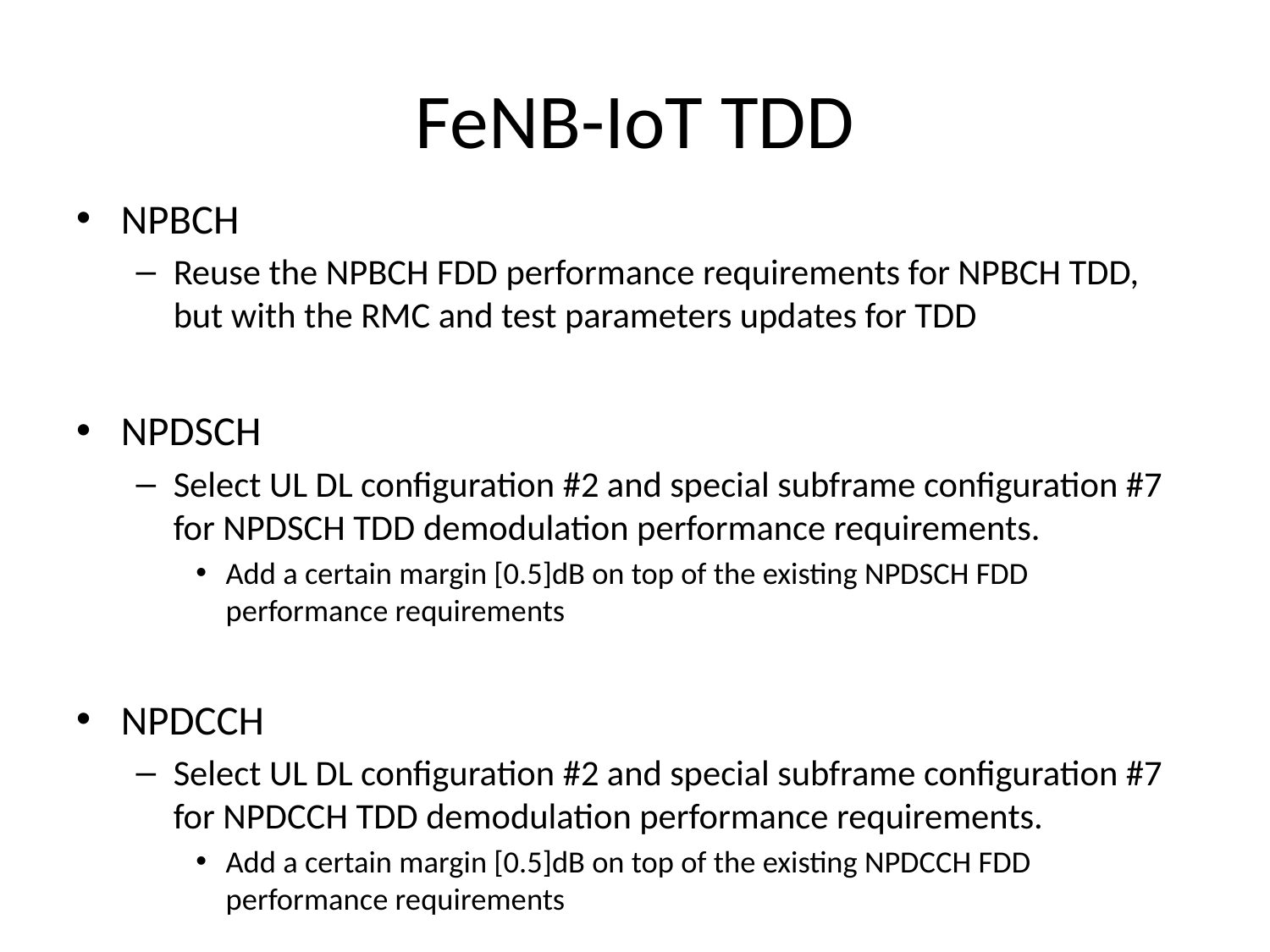

# FeNB-IoT TDD
NPBCH
Reuse the NPBCH FDD performance requirements for NPBCH TDD, but with the RMC and test parameters updates for TDD

NPDSCH
Select UL DL configuration #2 and special subframe configuration #7 for NPDSCH TDD demodulation performance requirements.
Add a certain margin [0.5]dB on top of the existing NPDSCH FDD performance requirements

NPDCCH
Select UL DL configuration #2 and special subframe configuration #7 for NPDCCH TDD demodulation performance requirements.
Add a certain margin [0.5]dB on top of the existing NPDCCH FDD performance requirements